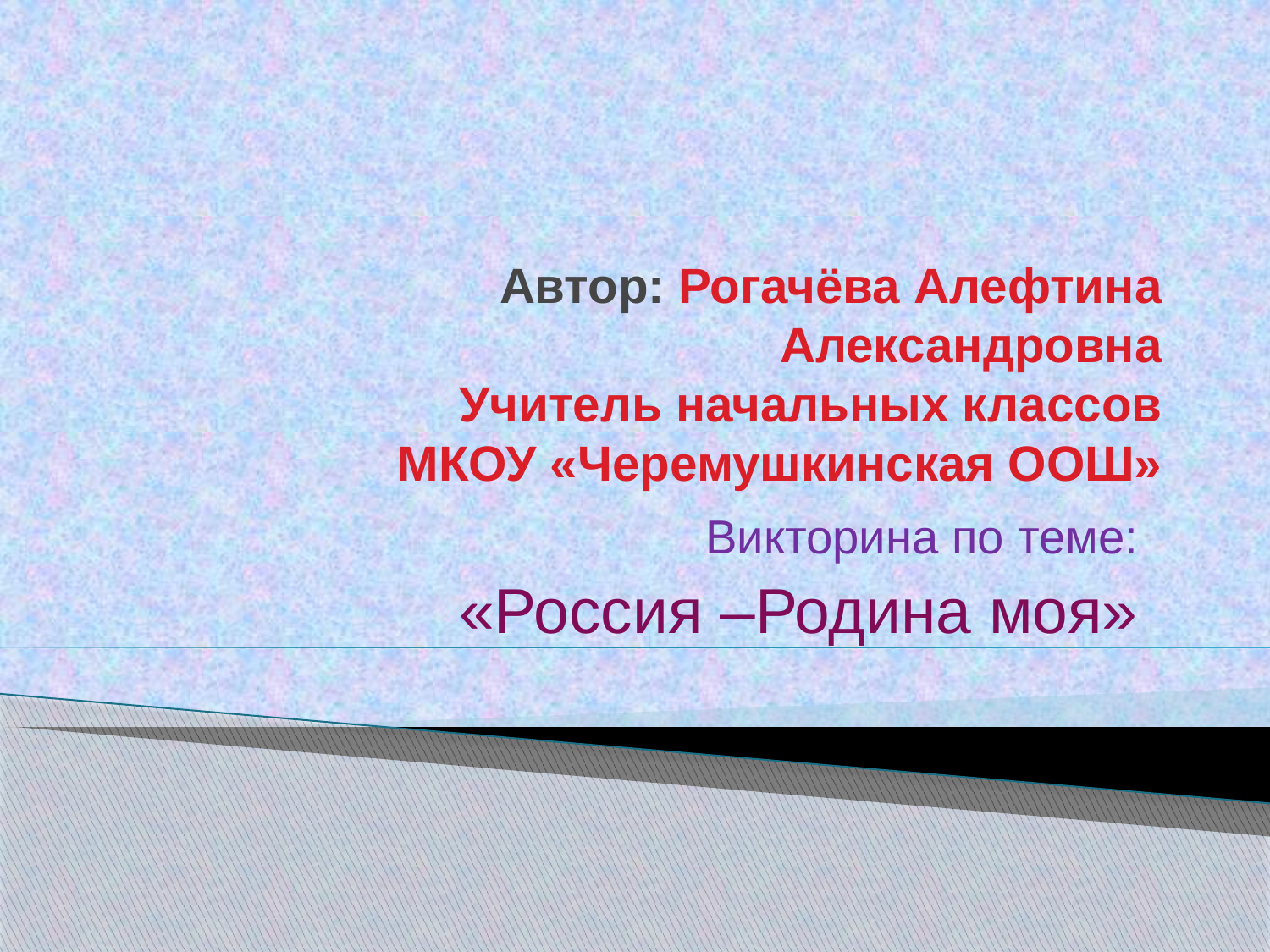

# Автор: Рогачёва Алефтина Александровна Учитель начальных классов МКОУ «Черемушкинская ООШ»
Викторина по теме:
 «Россия –Родина моя»